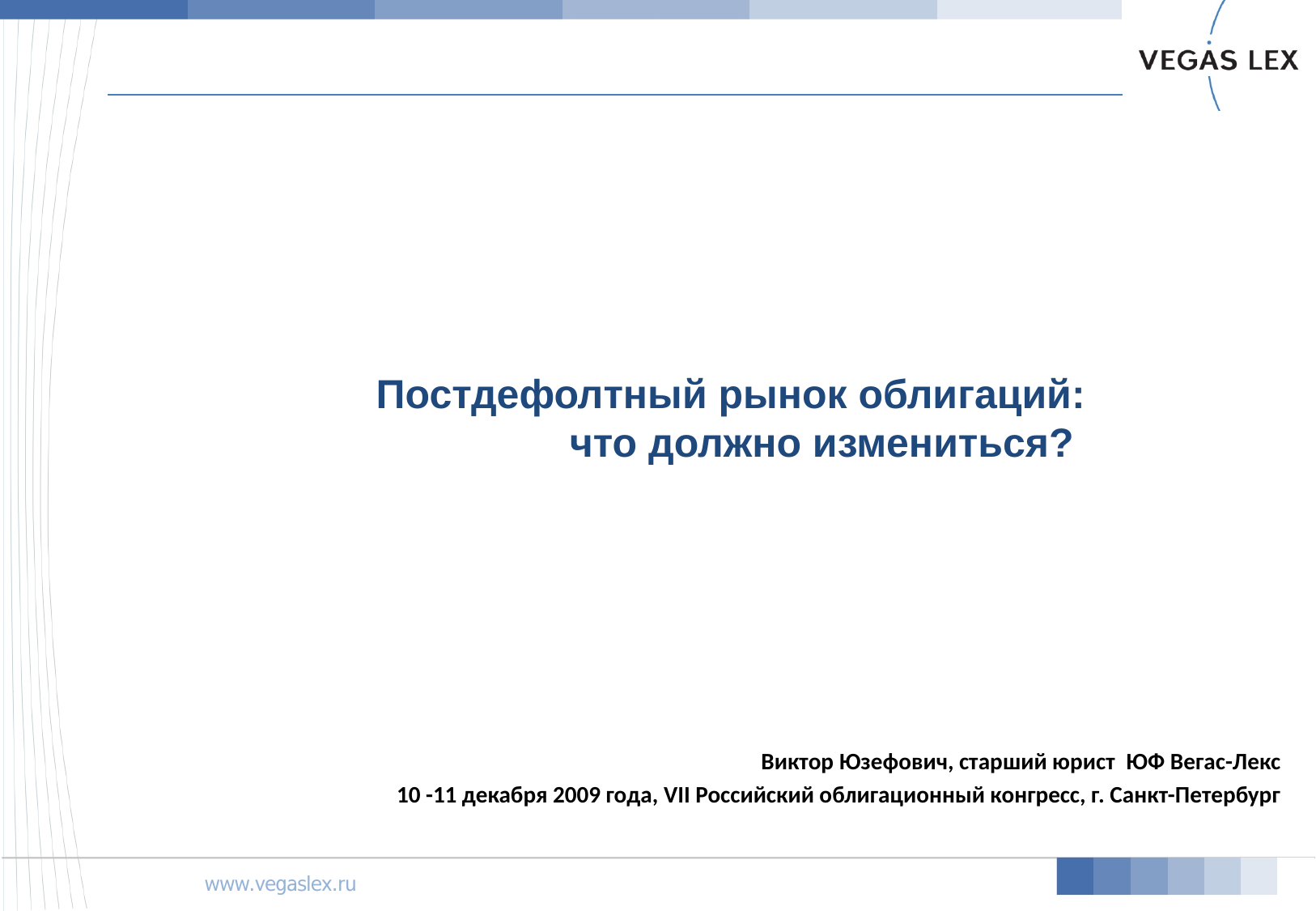

Постдефолтный рынок облигаций: что должно измениться?
Виктор Юзефович, старший юрист  ЮФ Вегас-Лекс
10 -11 декабря 2009 года, VII Российский облигационный конгресс, г. Санкт-Петербург